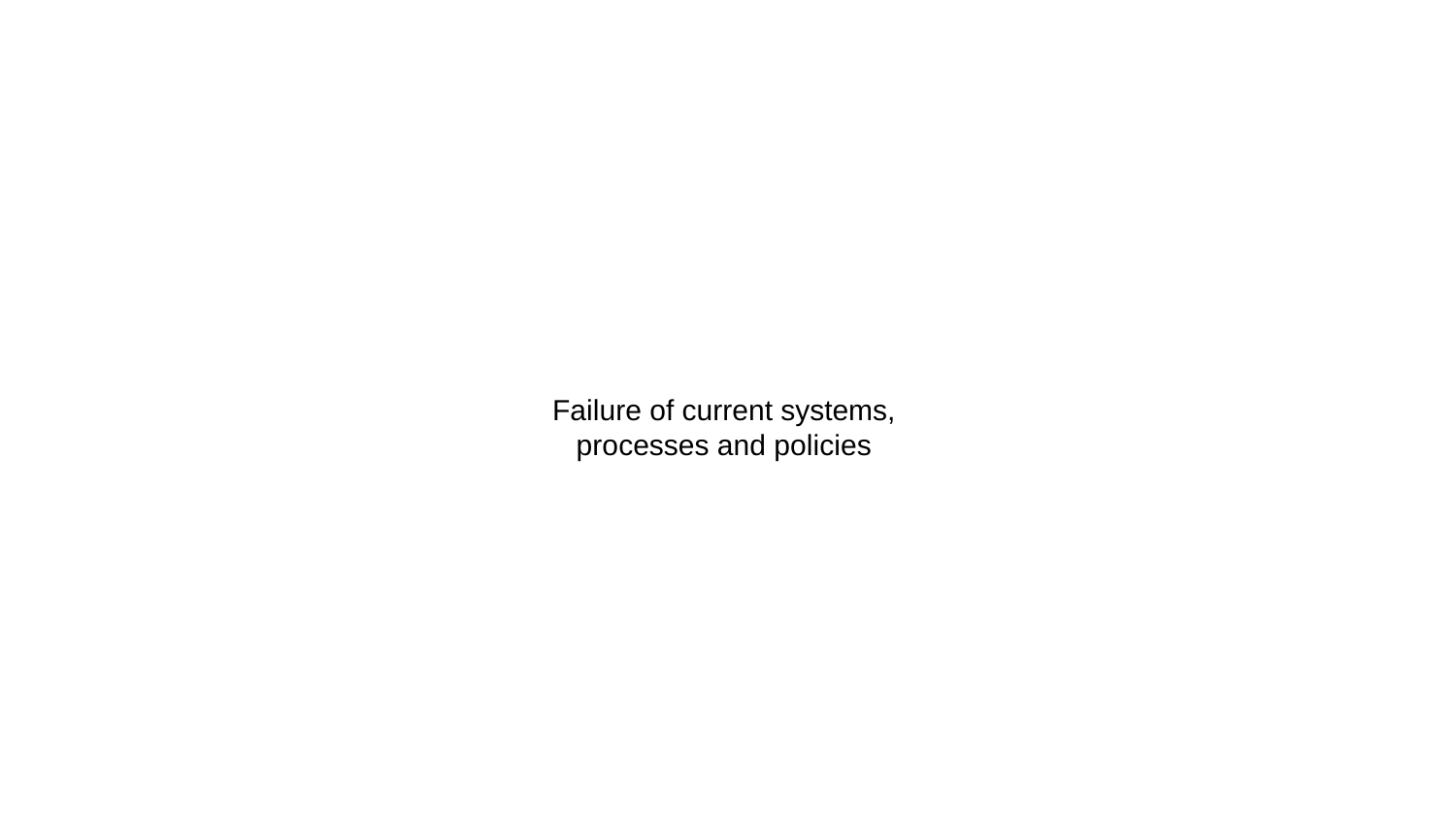

# Failure of current systems,
processes and policies